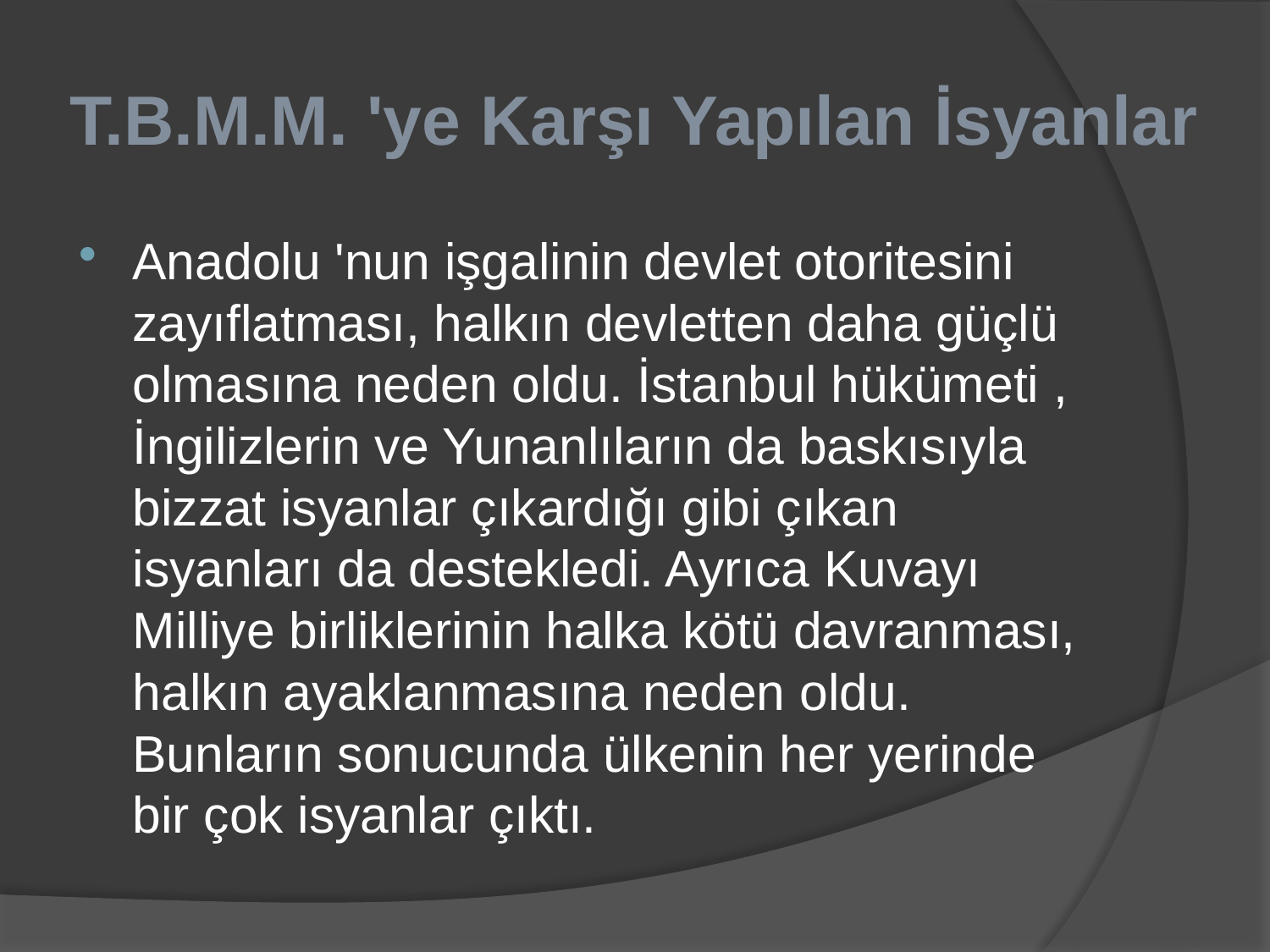

# T.B.M.M. 'ye Karşı Yapılan İsyanlar
Anadolu 'nun işgalinin devlet otoritesini zayıflatması, halkın devletten daha güçlü olmasına neden oldu. İstanbul hükümeti , İngilizlerin ve Yunanlıların da baskısıyla bizzat isyanlar çıkardığı gibi çıkan isyanları da destekledi. Ayrıca Kuvayı Milliye birliklerinin halka kötü davranması, halkın ayaklanmasına neden oldu. Bunların sonucunda ülkenin her yerinde bir çok isyanlar çıktı.